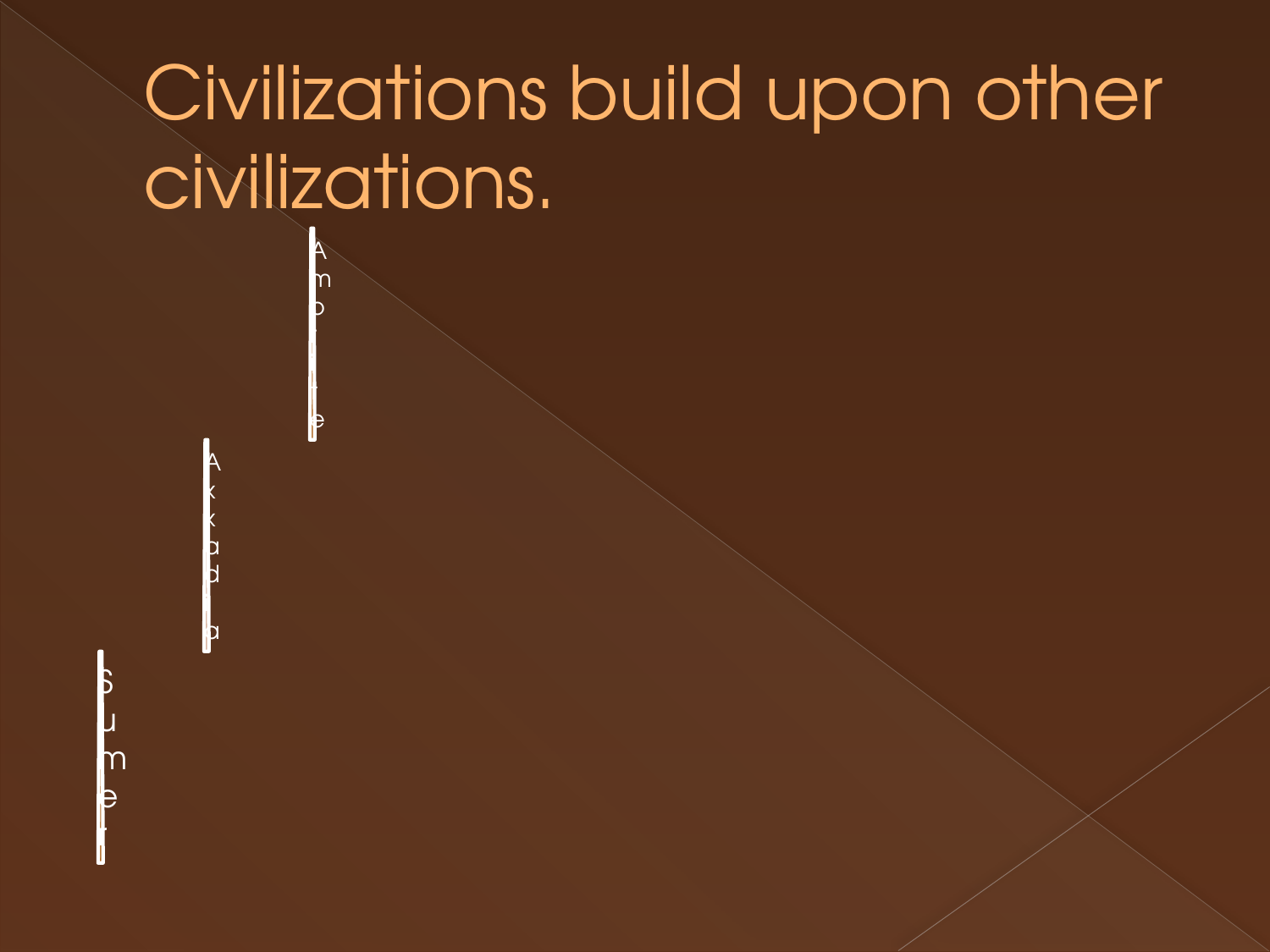

# Civilizations build upon other civilizations.
Amorite
Akkadia
Sumer